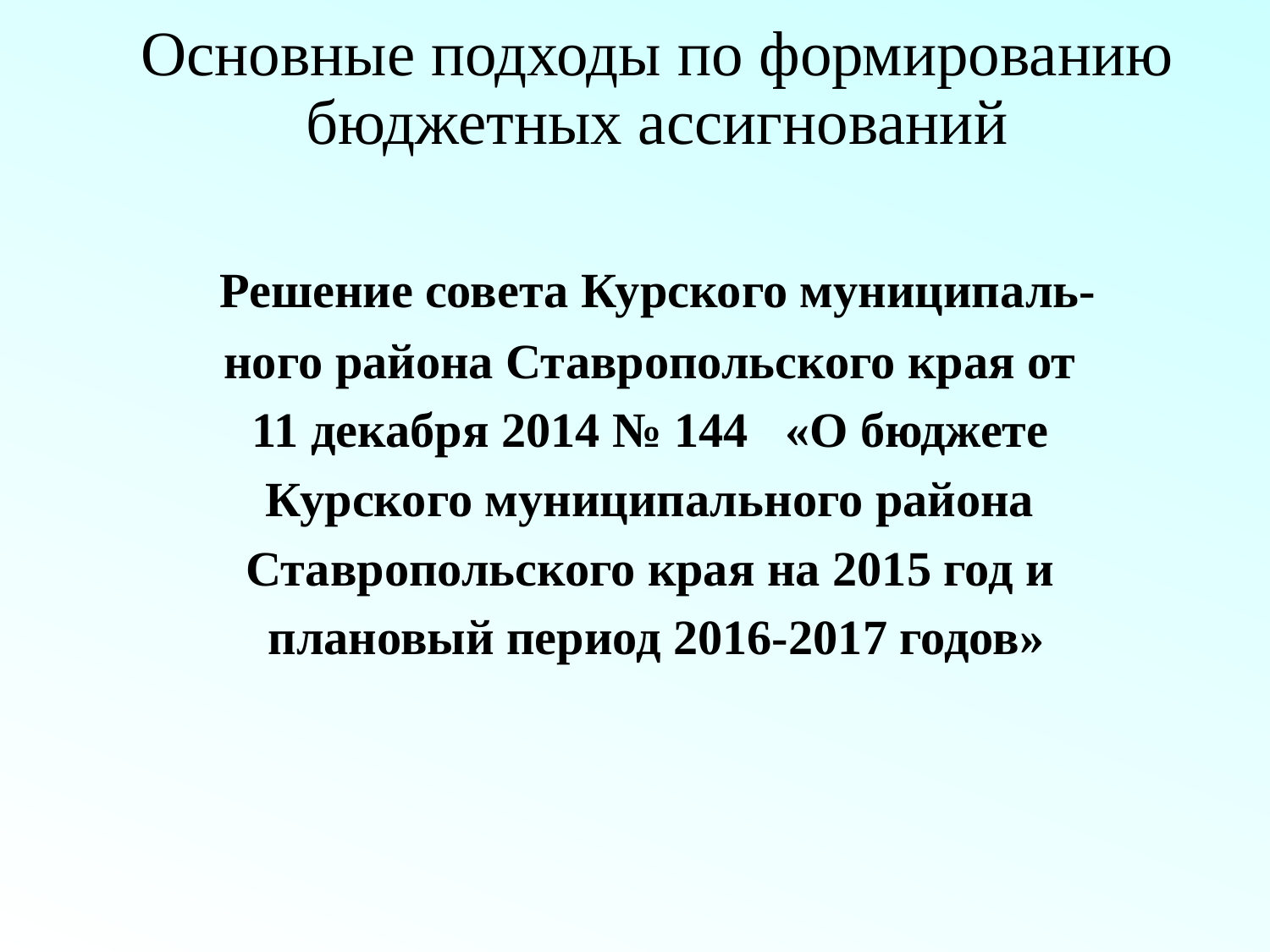

# Основные подходы по формированию бюджетных ассигнований

 Решение совета Курского муниципаль-
ного района Ставропольского края от
11 декабря 2014 № 144   «О бюджете
Курского муниципального района
Ставропольского края на 2015 год и
 плановый период 2016-2017 годов»